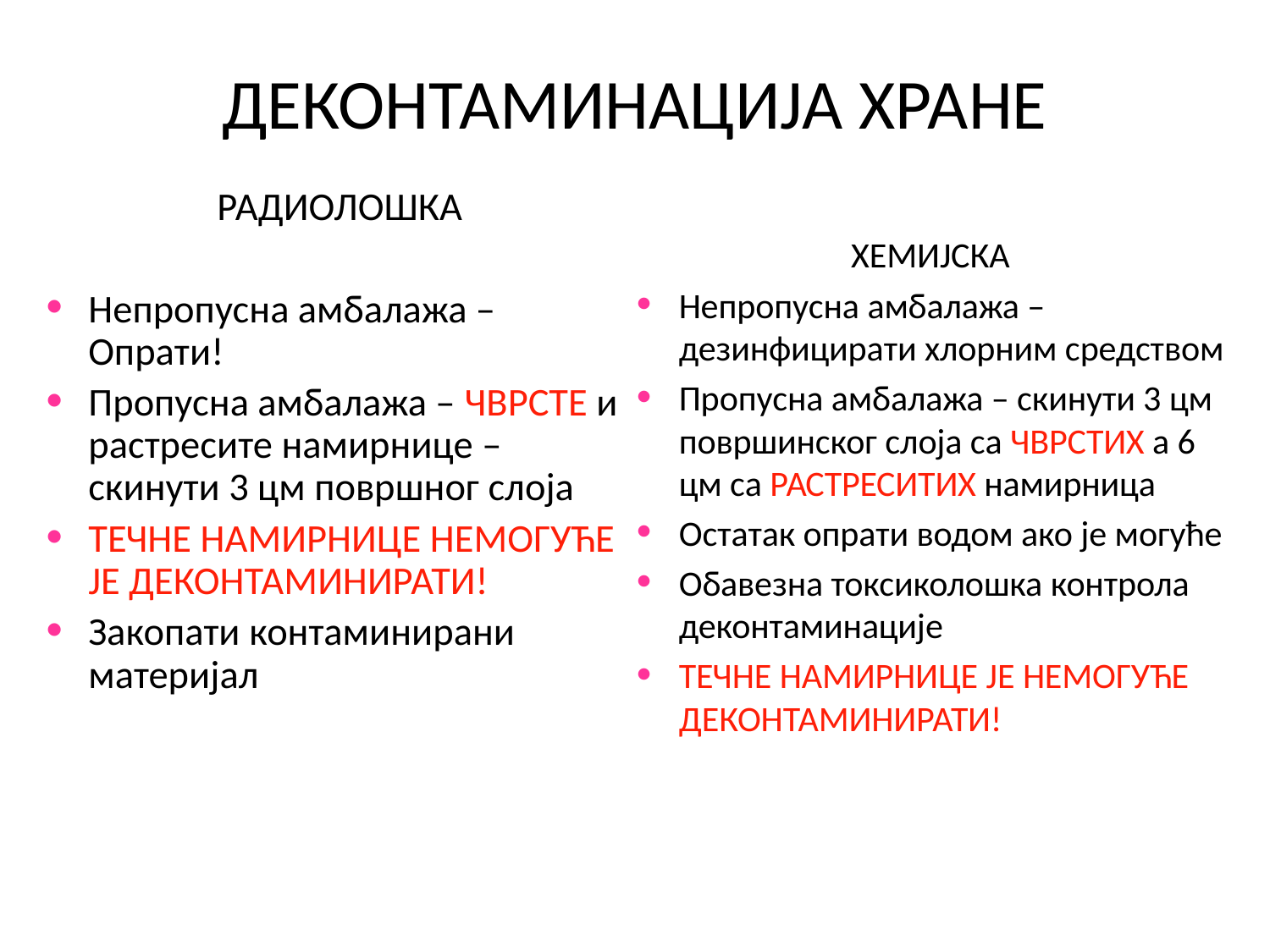

# ДЕКОНТАМИНАЦИЈА ХРАНЕ
РАДИОЛОШКА

Непропусна амбалажа – Опрати!
Пропусна амбалажа – ЧВРСТЕ и растресите намирнице – скинути 3 цм површног слоја
ТЕЧНЕ НАМИРНИЦЕ НЕМОГУЋЕ ЈЕ ДЕКОНТАМИНИРАТИ!
Закопати контаминирани материјал

ХЕМИЈСКА
Непропусна амбалажа – дезинфицирати хлорним средством
Пропусна амбалажа – скинути 3 цм површинског слоја са ЧВРСТИХ а 6 цм са РАСТРЕСИТИХ намирница
Остатак опрати водом ако је могуће
Обавезна токсиколошка контрола деконтаминације
ТЕЧНЕ НАМИРНИЦЕ ЈЕ НЕМОГУЋЕ ДЕКОНТАМИНИРАТИ!